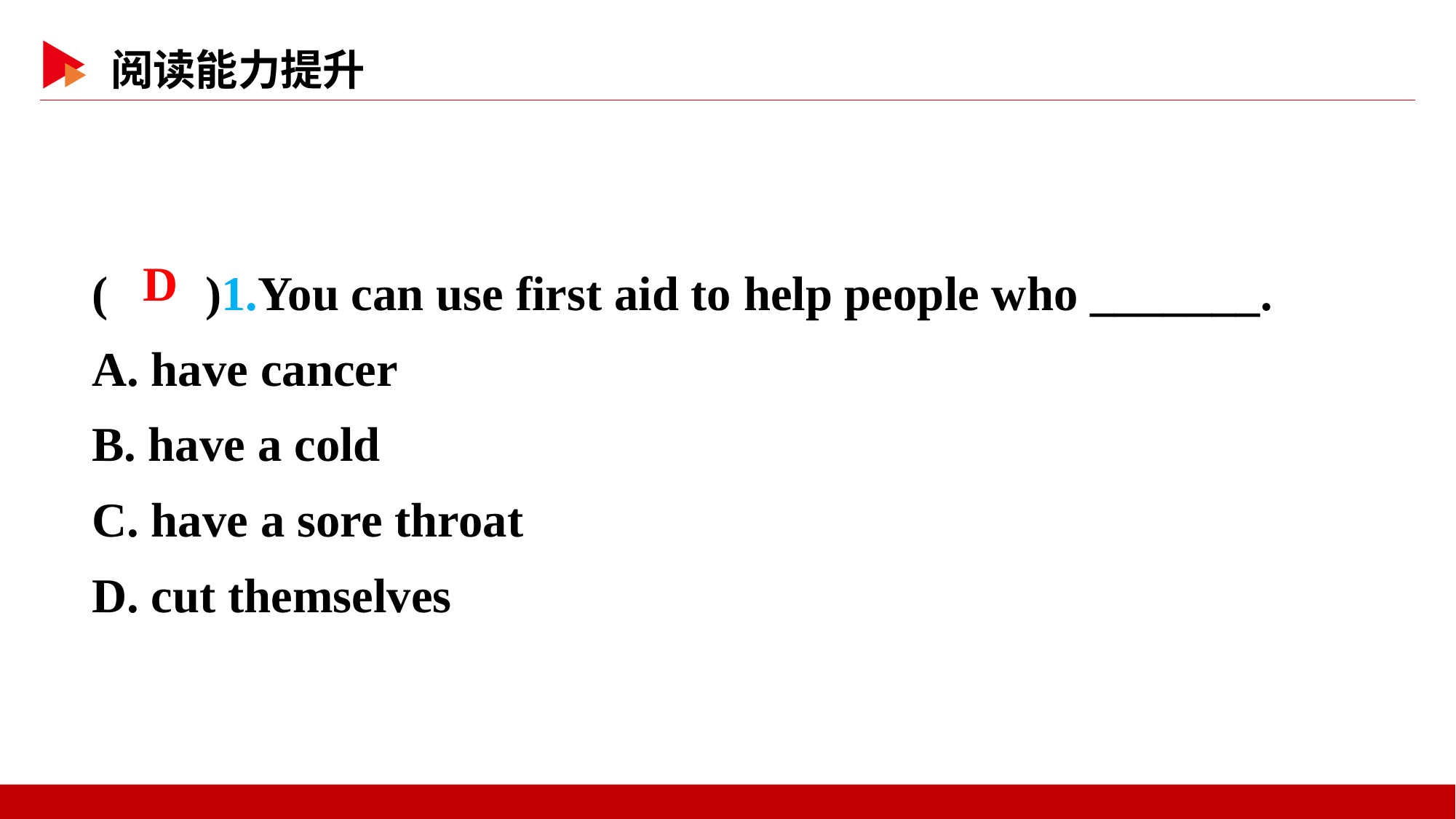

(        )1.You can use first aid to help people who _______.
A. have cancer
B. have a cold
C. have a sore throat
D. cut themselves
   D